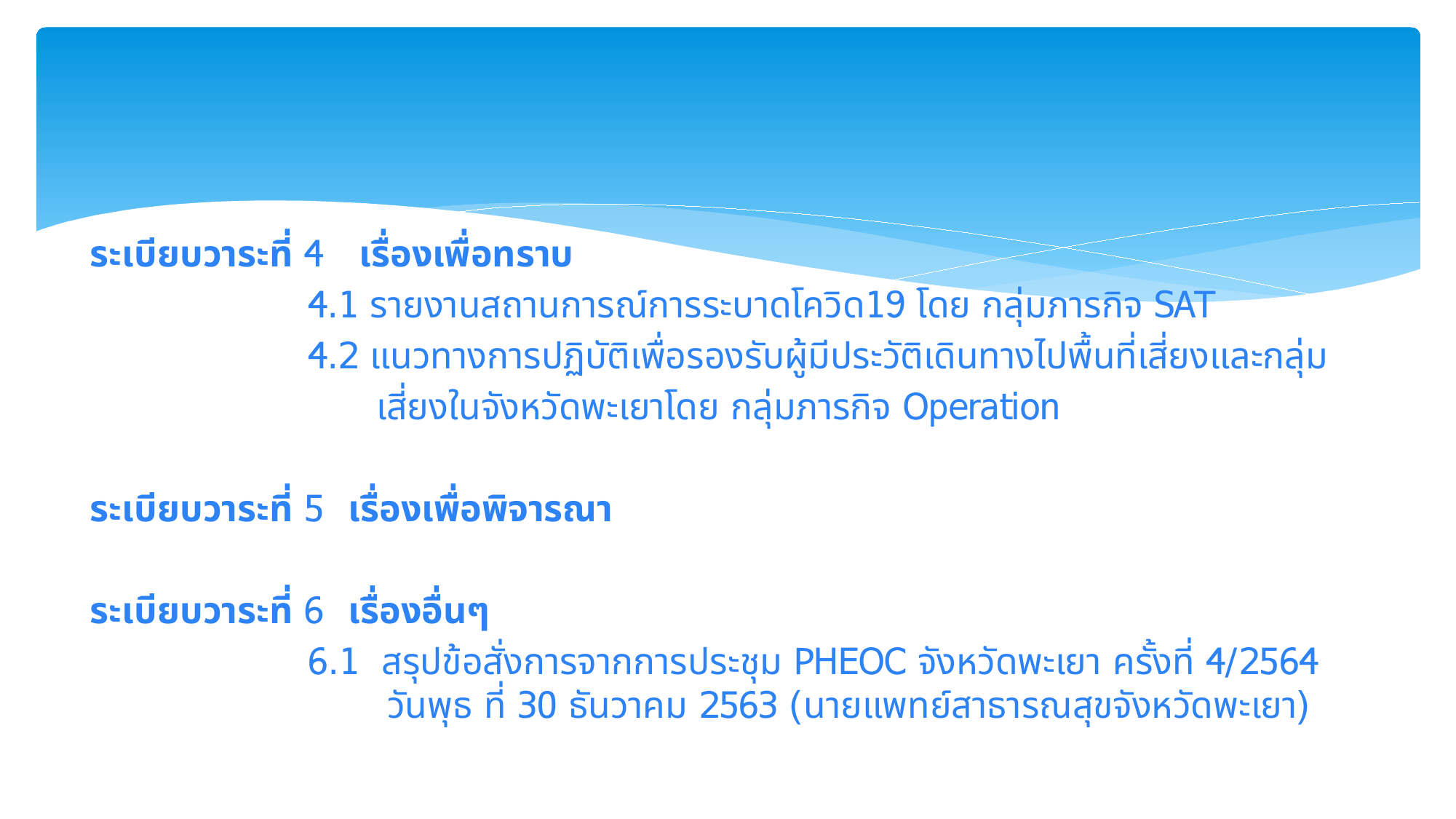

ระเบียบวาระที่ 4   เรื่องเพื่อทราบ
		4.1 รายงานสถานการณ์การระบาดโควิด19 โดย กลุ่มภารกิจ SAT
		4.2 แนวทางการปฏิบัติเพื่อรองรับผู้มีประวัติเดินทางไปพื้นที่เสี่ยงและกลุ่ม
		      เสี่ยงในจังหวัดพะเยาโดย กลุ่มภารกิจ Operation

ระเบียบวาระที่ 5  เรื่องเพื่อพิจารณา

ระเบียบวาระที่ 6  เรื่องอื่นๆ
		6.1  สรุปข้อสั่งการจากการประชุม PHEOC จังหวัดพะเยา ครั้งที่ 4/2564
               	       วันพุธ ที่ 30 ธันวาคม 2563 (นายแพทย์สาธารณสุขจังหวัดพะเยา)